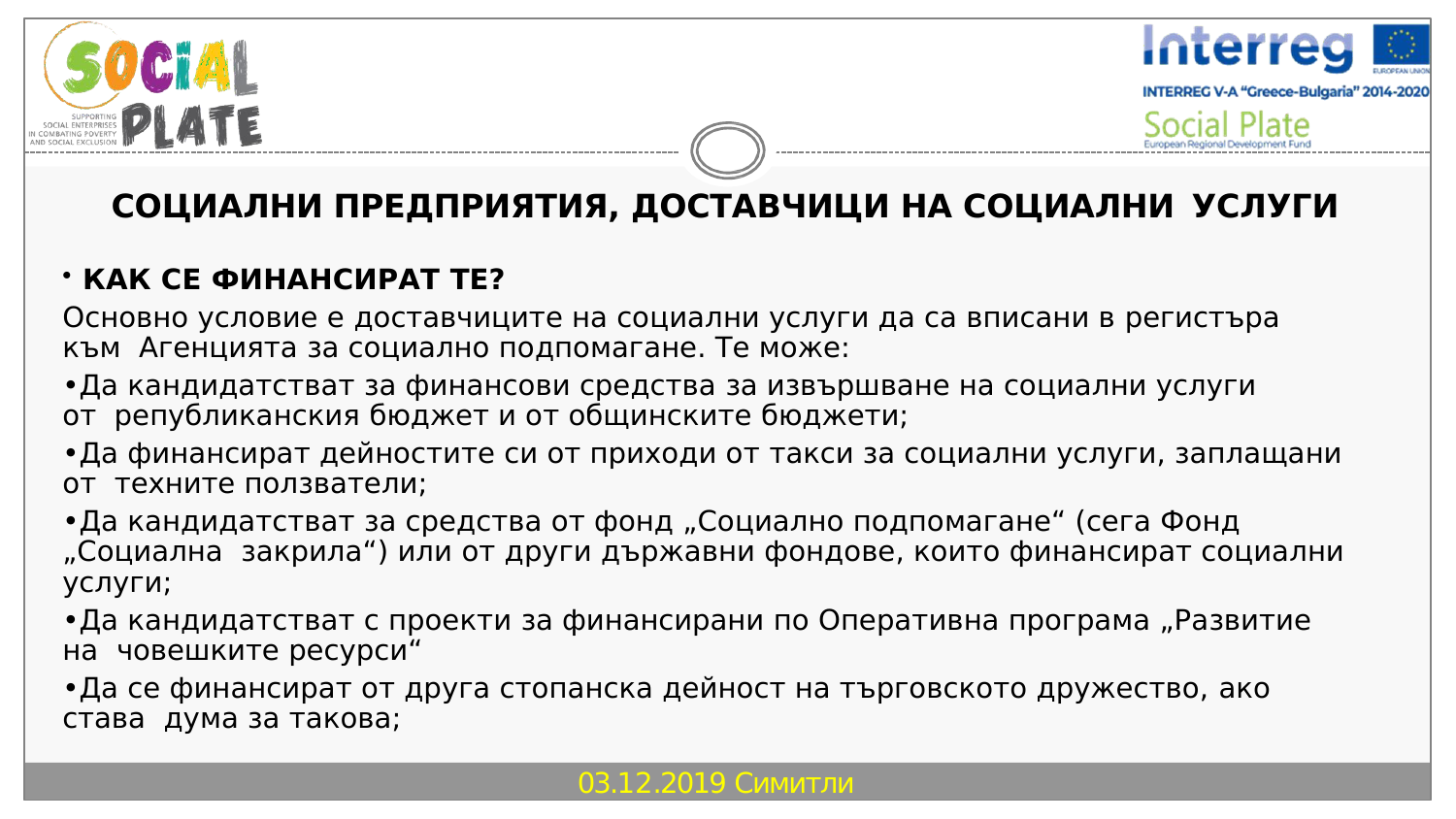

СОЦИАЛНИ ПРЕДПРИЯТИЯ, ДОСТАВЧИЦИ НА СОЦИАЛНИ УСЛУГИ

КАК СЕ ФИНАНСИРАТ ТЕ?
Основно условие е доставчиците на социални услуги да са вписани в регистъра към  Агенцията за социално подпомагане. Те може:
•Да кандидатстват за финансови средства за извършване на социални услуги от  републиканския бюджет и от общинските бюджети;
•Да финансират дейностите си от приходи от такси за социални услуги, заплащани от  техните ползватели;
•Да кандидатстват за средства от фонд „Социално подпомагане“ (сега Фонд „Социална  закрила“) или от други държавни фондове, които финансират социални услуги;
•Да кандидатстват с проекти за финансирани по Оперативна програма „Развитие на  човешките ресурси“
•Да се финансират от друга стопанска дейност на търговското дружество, ако става  дума за такова;
                     03.12.2019 Симитли